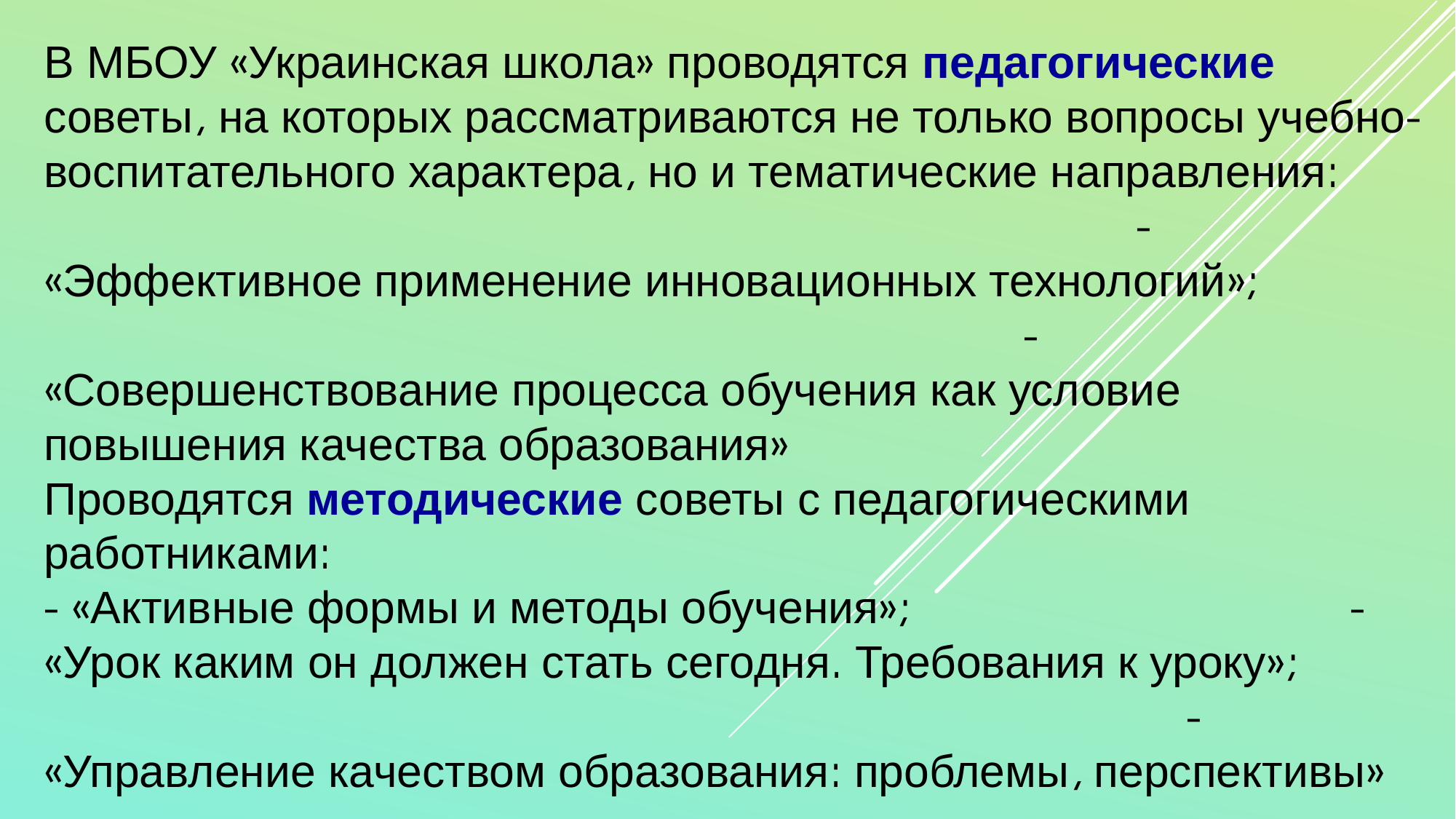

В МБОУ «Украинская школа» проводятся педагогические советы, на которых рассматриваются не только вопросы учебно-воспитательного характера, но и тематические направления:                                                                                              - «Эффективное применение инновационных технологий»;                                                                                           - «Совершенствование процесса обучения как условие повышения качества образования»                                              Проводятся методические советы с педагогическими работниками:                                                                                       - «Активные формы и методы обучения»;                                   - «Урок каким он должен стать сегодня. Требования к уроку»;                                                                                                     - «Управление качеством образования: проблемы, перспективы»